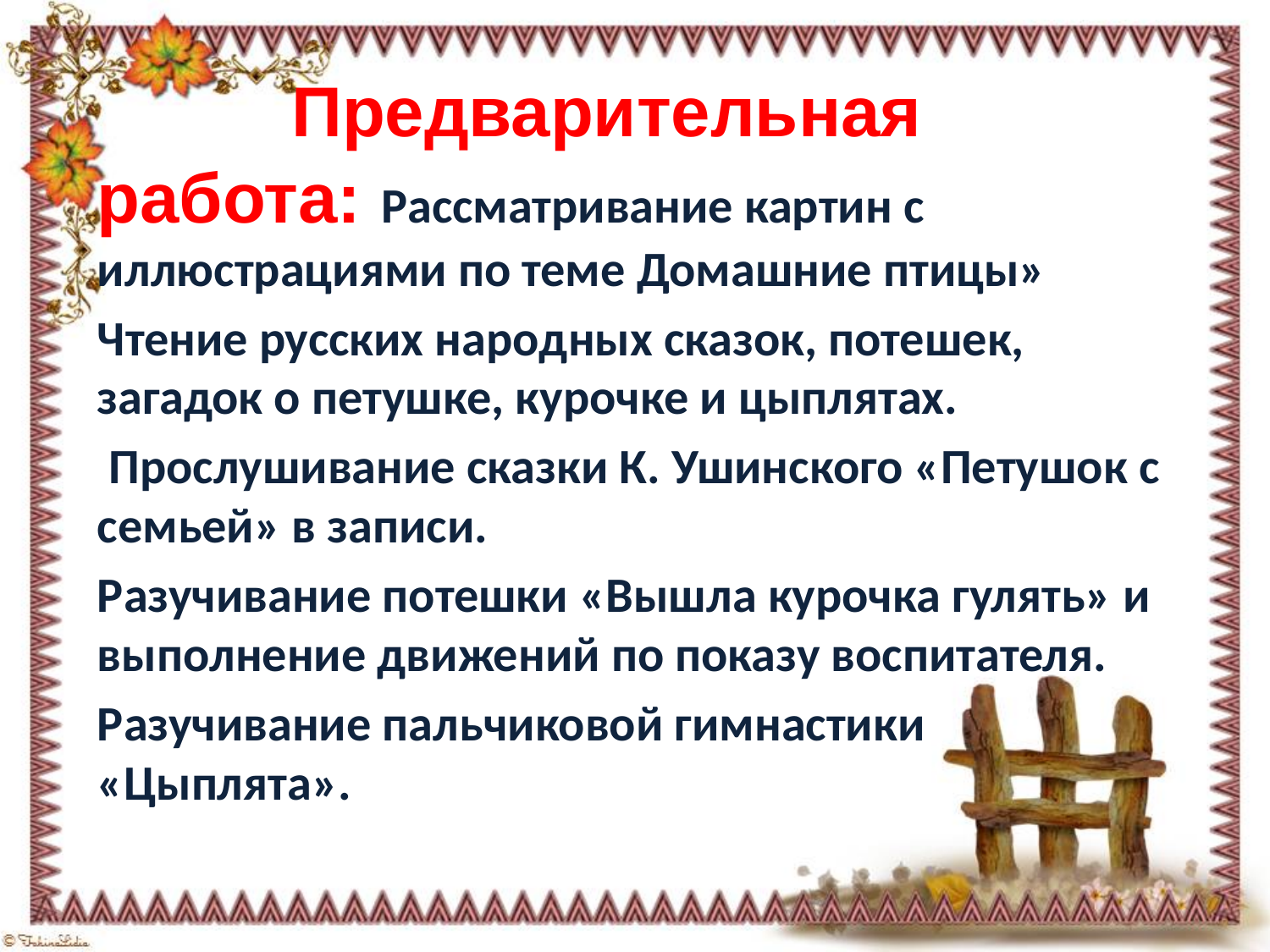

Предварительная работа: Рассматривание картин с иллюстрациями по теме Домашние птицы»
Чтение русских народных сказок, потешек, загадок о петушке, курочке и цыплятах.
 Прослушивание сказки К. Ушинского «Петушок с семьей» в записи.
Разучивание потешки «Вышла курочка гулять» и выполнение движений по показу воспитателя.
Разучивание пальчиковой гимнастики «Цыплята».
#